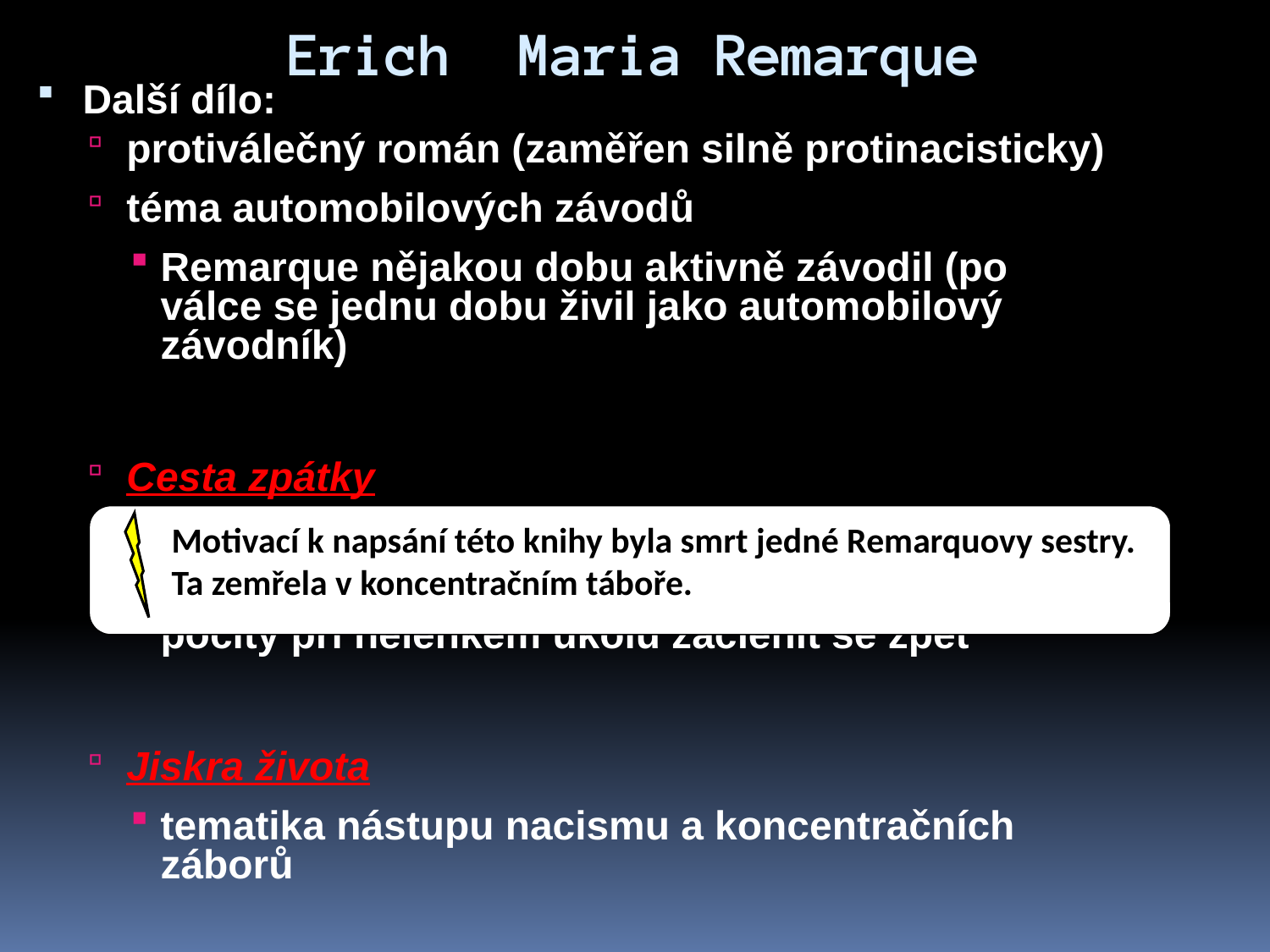

# Erich  Maria Remarque
Další dílo:
protiválečný román (zaměřen silně protinacisticky)
téma automobilových závodů
Remarque nějakou dobu aktivně závodil (po válce se jednu dobu živil jako automobilový závodník)

Cesta zpátky
volné pokračování předchozí knihy
popisuje návrat vojáků domů z války a jejich pocity při nelehkém úkolu začlenit se zpět

Jiskra života
tematika nástupu nacismu a koncentračních záborů

Motivací k napsání této knihy byla smrt jedné Remarquovy sestry. Ta zemřela v koncentračním táboře.